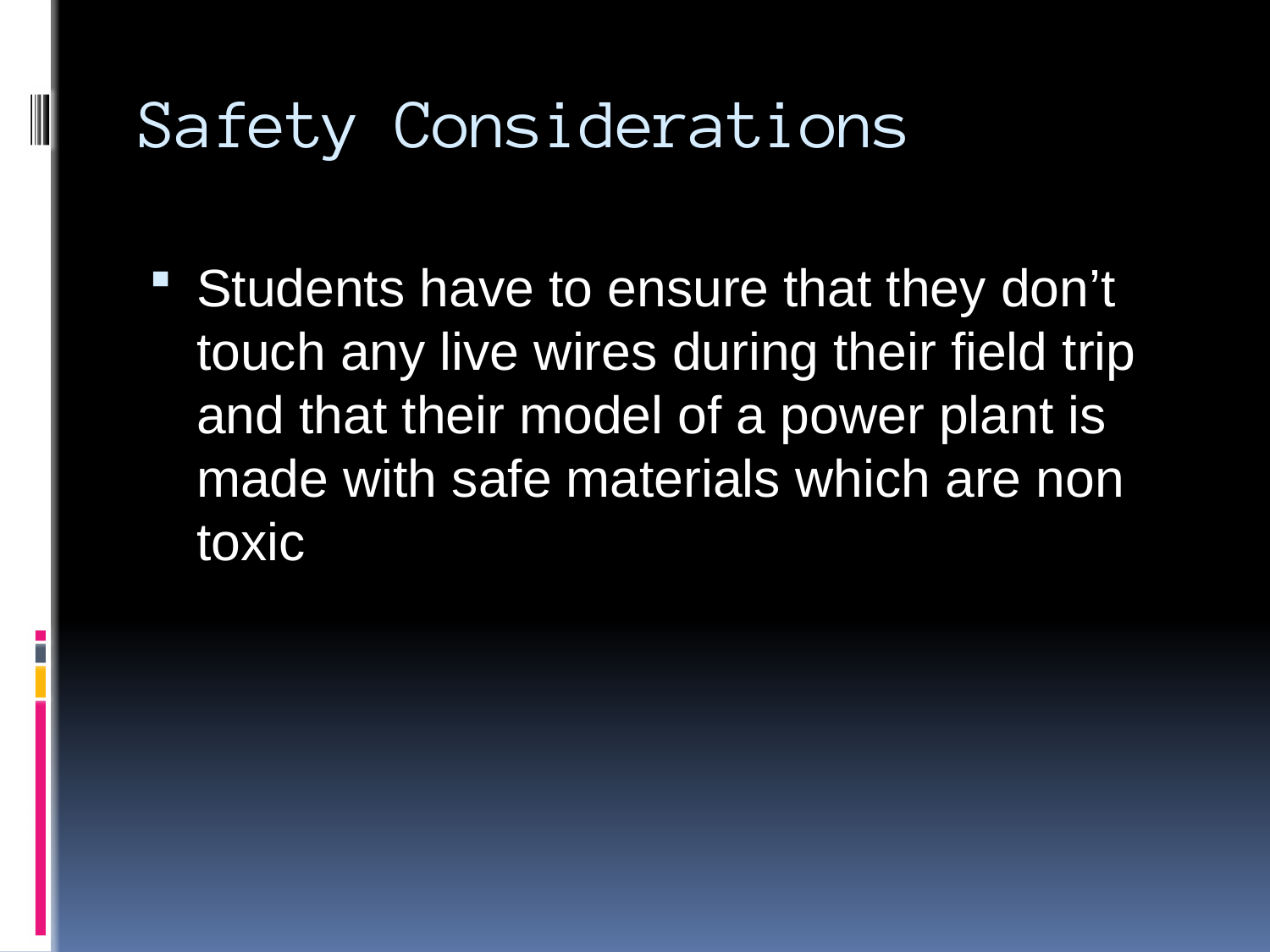

# Safety Considerations
Students have to ensure that they don’t touch any live wires during their field trip and that their model of a power plant is made with safe materials which are non toxic